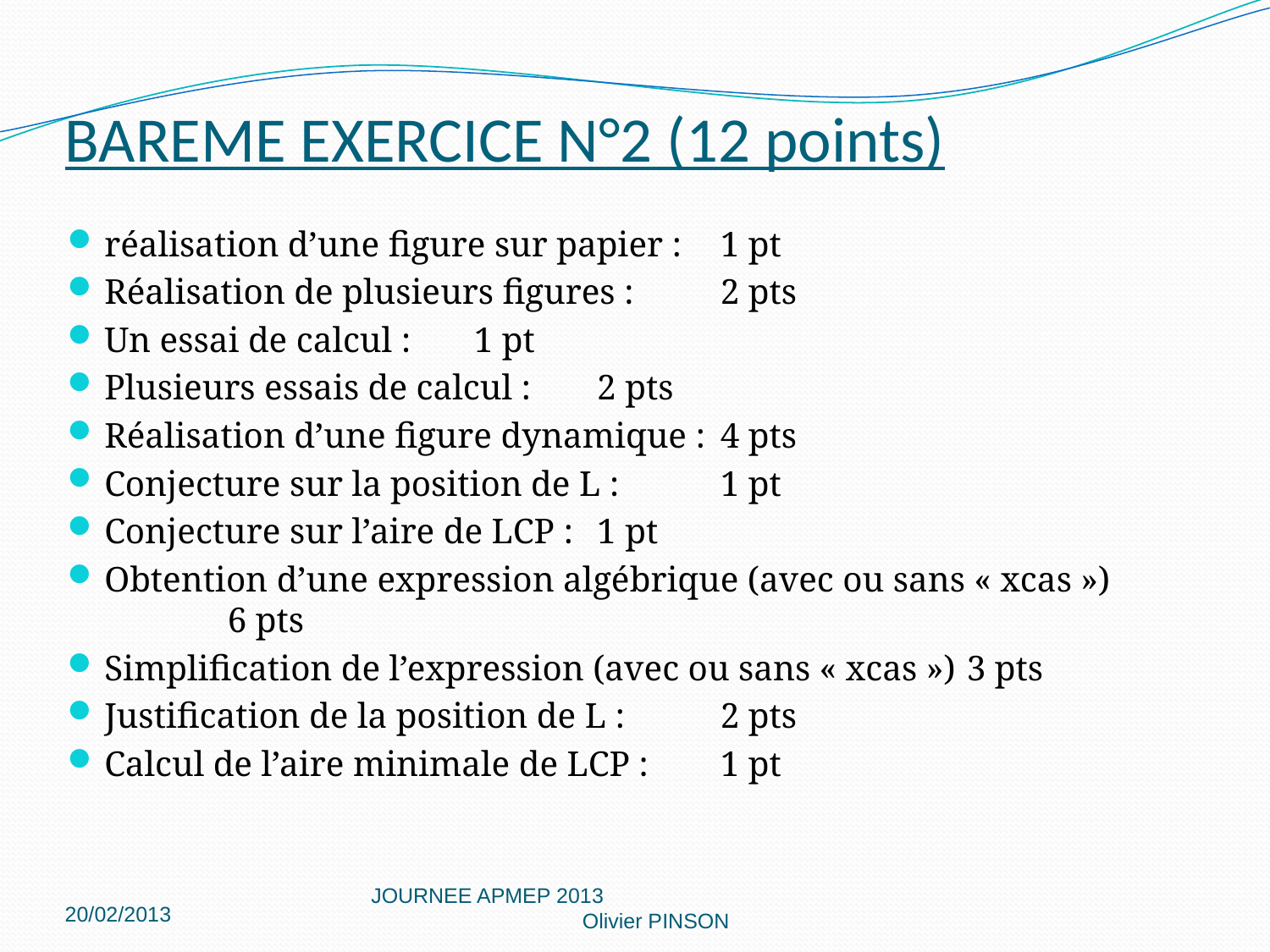

# BAREME EXERCICE N°2 (12 points)
réalisation d’une figure sur papier :				1 pt
Réalisation de plusieurs figures :				2 pts
Un essai de calcul :						1 pt
Plusieurs essais de calcul :					2 pts
Réalisation d’une figure dynamique :				4 pts
Conjecture sur la position de L :				1 pt
Conjecture sur l’aire de LCP :					1 pt
Obtention d’une expression algébrique (avec ou sans « xcas »)	6 pts
Simplification de l’expression (avec ou sans « xcas »)		3 pts
Justification de la position de L :				2 pts
Calcul de l’aire minimale de LCP :				1 pt

20/02/2013
JOURNEE APMEP 2013                                                          Olivier PINSON
22